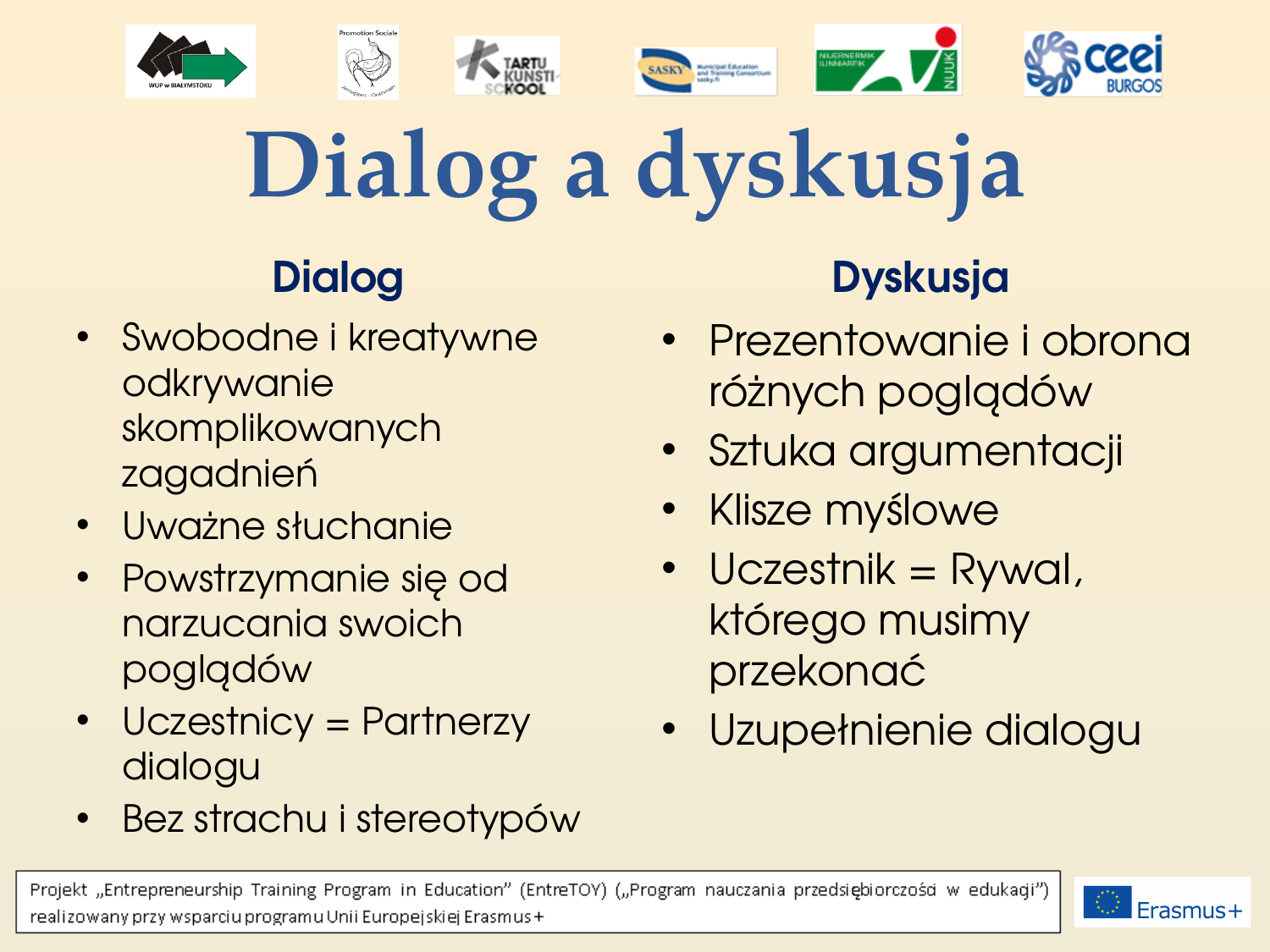

# Dialog a dyskusja
Dialog
Dyskusja
Swobodne i kreatywne odkrywanie skomplikowanych zagadnień
Uważne słuchanie
Powstrzymanie się od narzucania swoich poglądów
Uczestnicy = Partnerzy dialogu
Bez strachu i stereotypów

Prezentowanie i obrona różnych poglądów
Sztuka argumentacji
Klisze myślowe
Uczestnik = Rywal, którego musimy przekonać
Uzupełnienie dialogu